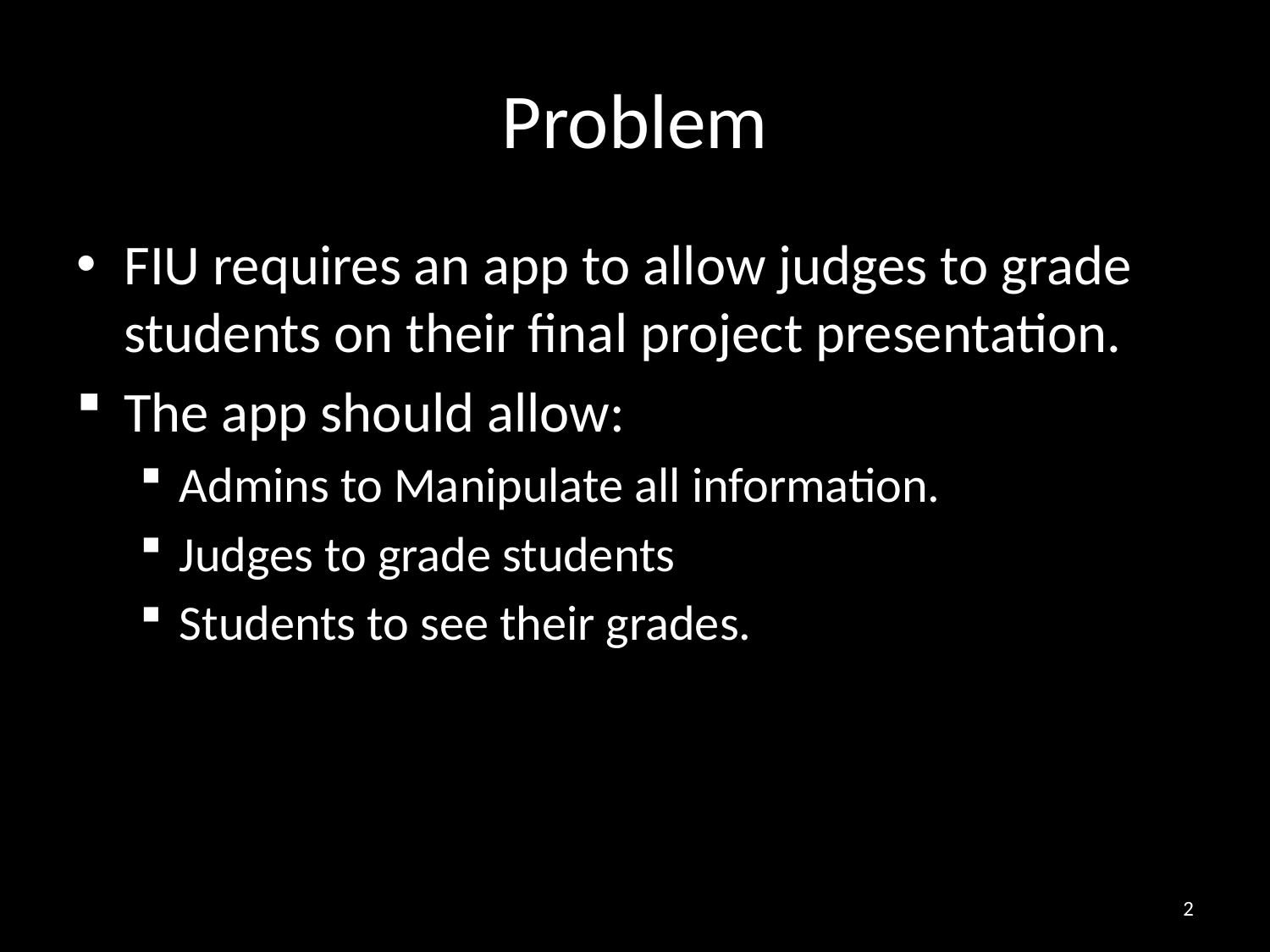

# Problem
FIU requires an app to allow judges to grade students on their final project presentation.
The app should allow:
Admins to Manipulate all information.
Judges to grade students
Students to see their grades.
2